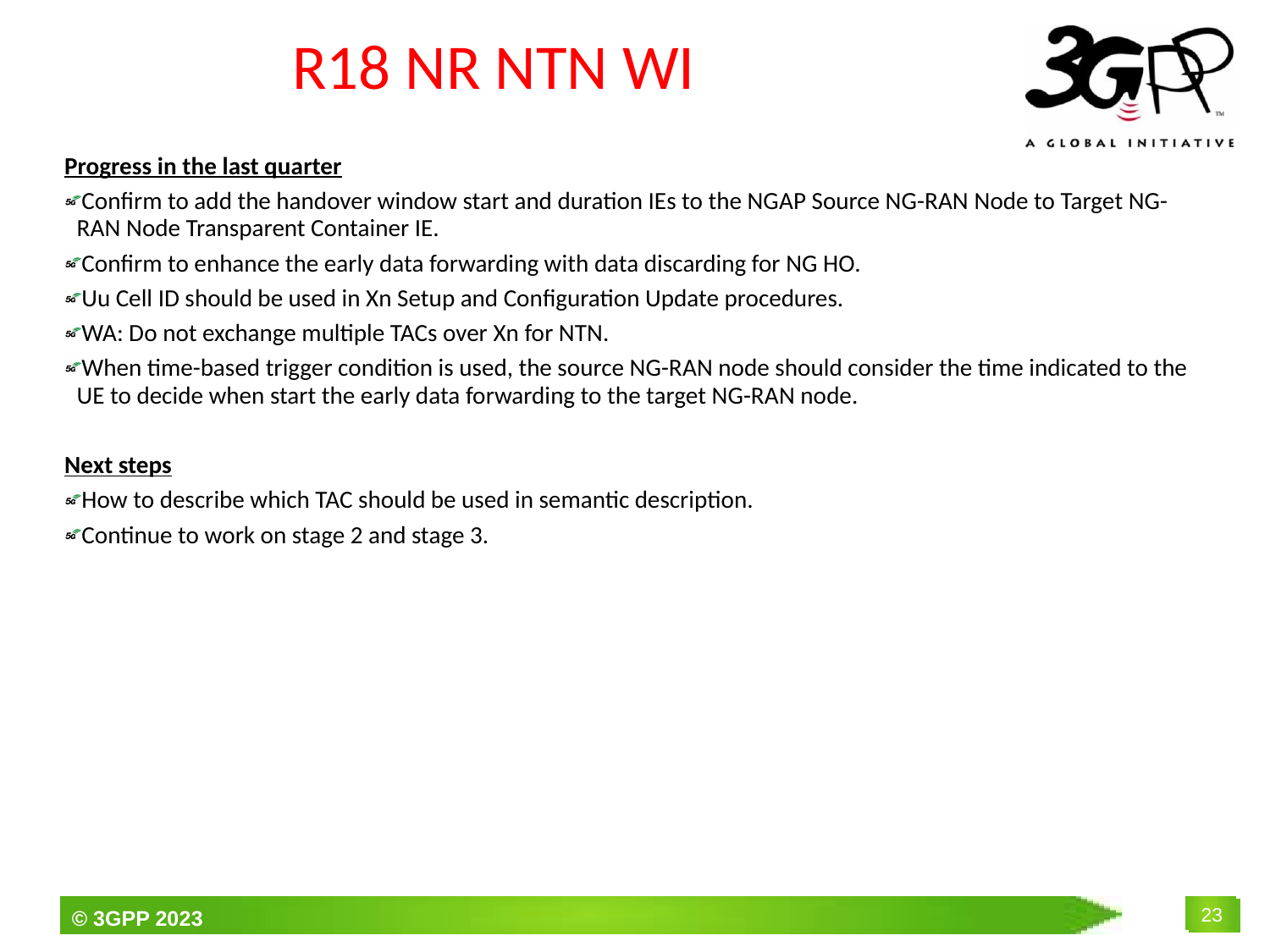

# R18 NR NTN WI
Progress in the last quarter
Confirm to add the handover window start and duration IEs to the NGAP Source NG-RAN Node to Target NG-RAN Node Transparent Container IE.
Confirm to enhance the early data forwarding with data discarding for NG HO.
Uu Cell ID should be used in Xn Setup and Configuration Update procedures.
WA: Do not exchange multiple TACs over Xn for NTN.
When time-based trigger condition is used, the source NG-RAN node should consider the time indicated to the UE to decide when start the early data forwarding to the target NG-RAN node.

Next steps
How to describe which TAC should be used in semantic description.
Continue to work on stage 2 and stage 3.

23